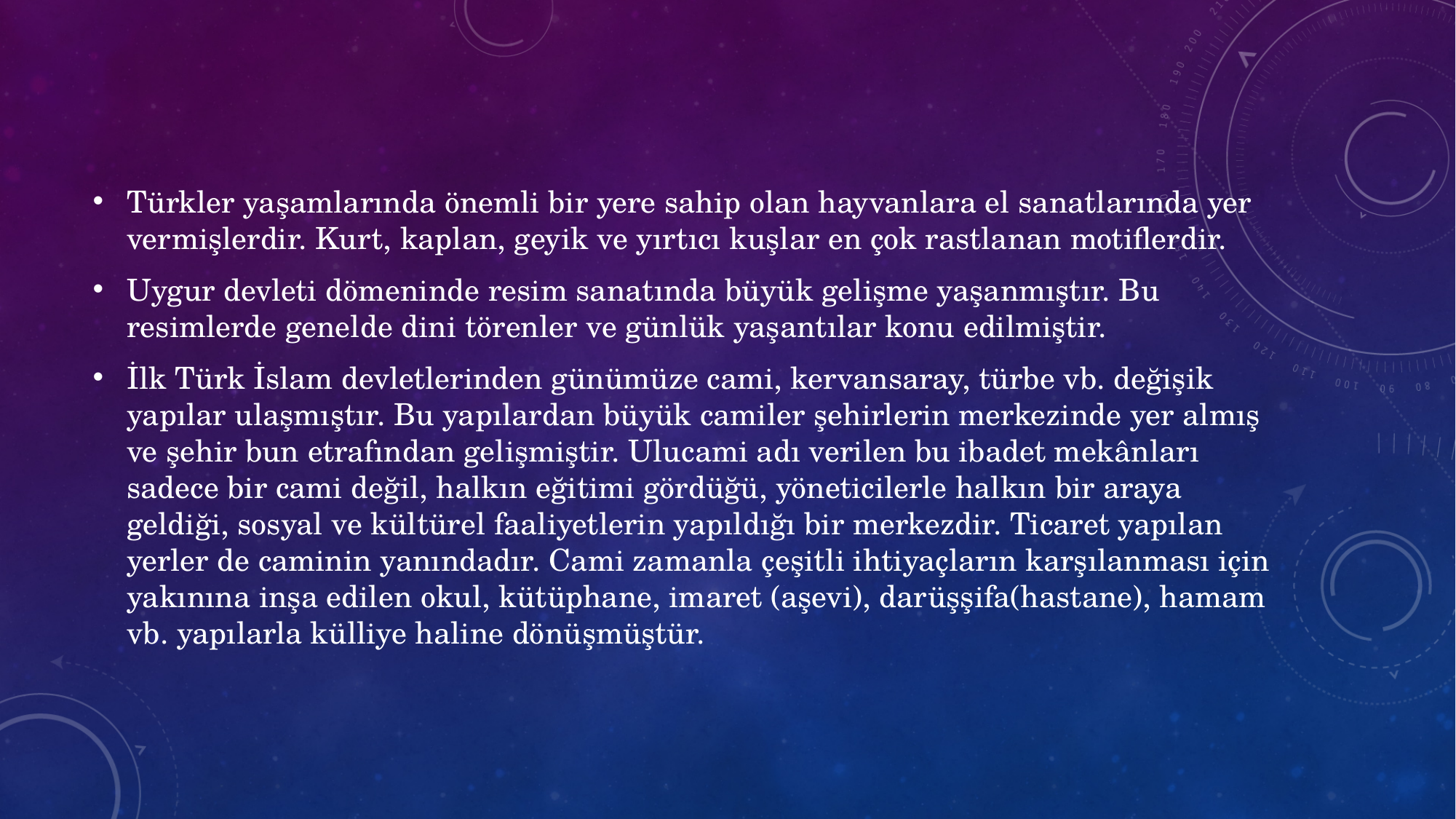

Türkler yaşamlarında önemli bir yere sahip olan hayvanlara el sanatlarında yer vermişlerdir. Kurt, kaplan, geyik ve yırtıcı kuşlar en çok rastlanan motiflerdir.
Uygur devleti dömeninde resim sanatında büyük gelişme yaşanmıştır. Bu resimlerde genelde dini törenler ve günlük yaşantılar konu edilmiştir.
İlk Türk İslam devletlerinden günümüze cami, kervansaray, türbe vb. değişik yapılar ulaşmıştır. Bu yapılardan büyük camiler şehirlerin merkezinde yer almış ve şehir bun etrafından gelişmiştir. Ulucami adı verilen bu ibadet mekânları sadece bir cami değil, halkın eğitimi gördüğü, yöneticilerle halkın bir araya geldiği, sosyal ve kültürel faaliyetlerin yapıldığı bir merkezdir. Ticaret yapılan yerler de caminin yanındadır. Cami zamanla çeşitli ihtiyaçların karşılanması için yakınına inşa edilen okul, kütüphane, imaret (aşevi), darüşşifa(hastane), hamam vb. yapılarla külliye haline dönüşmüştür.